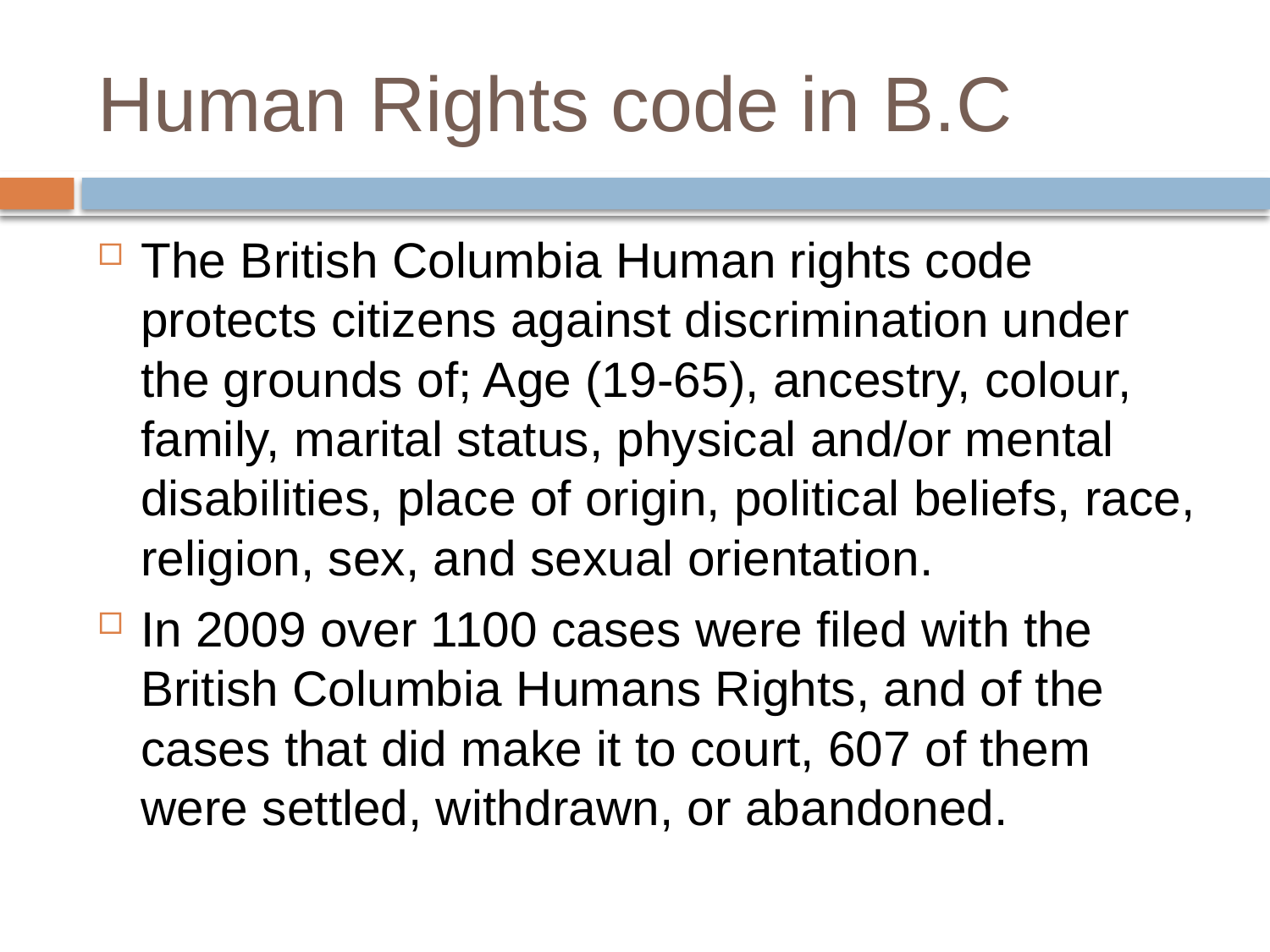

# Human Rights code in B.C
The British Columbia Human rights code protects citizens against discrimination under the grounds of; Age (19-65), ancestry, colour, family, marital status, physical and/or mental disabilities, place of origin, political beliefs, race, religion, sex, and sexual orientation.
In 2009 over 1100 cases were filed with the British Columbia Humans Rights, and of the cases that did make it to court, 607 of them were settled, withdrawn, or abandoned.